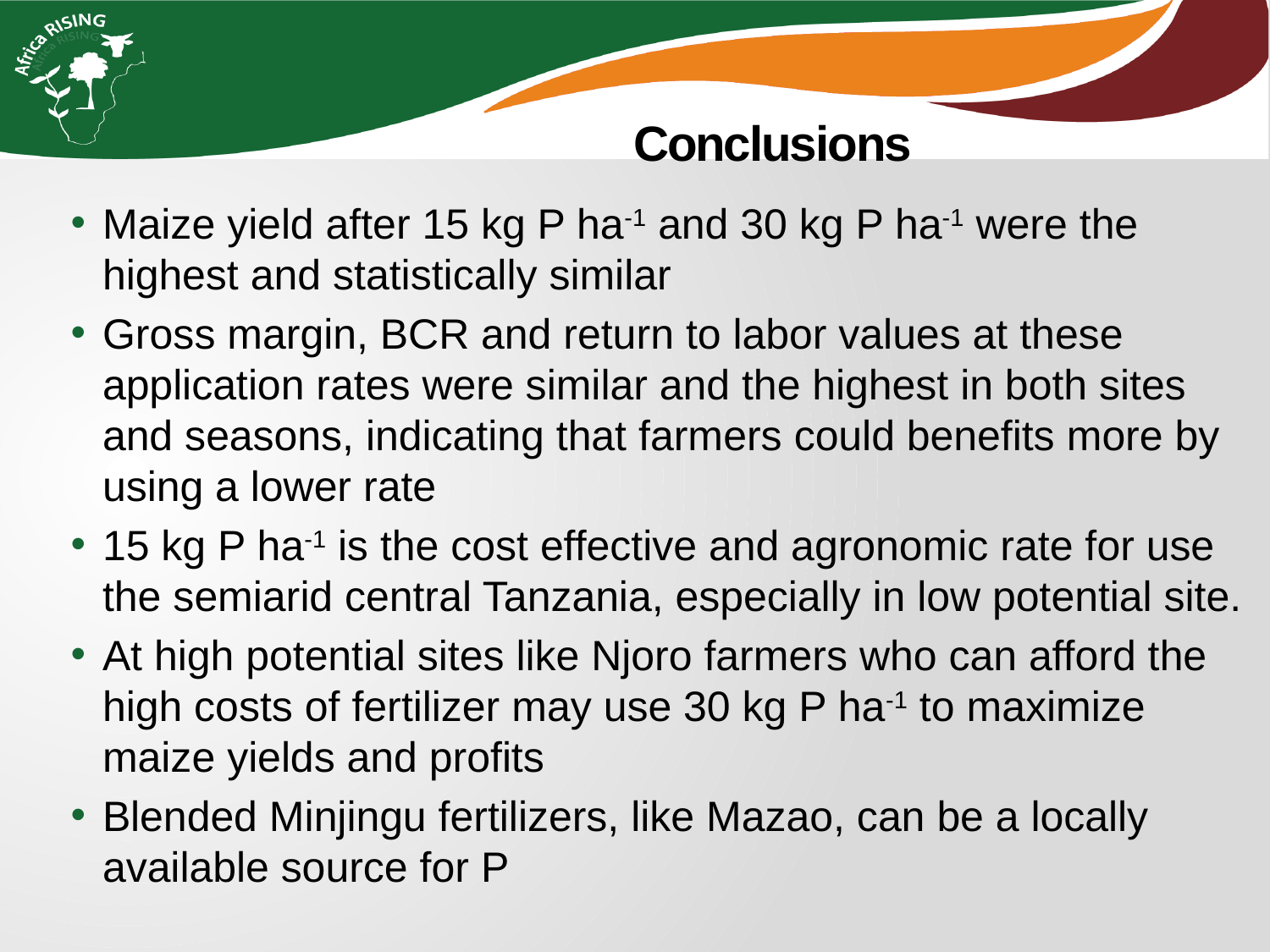

# Conclusions
Maize yield after 15 kg P ha-1 and 30 kg P ha-1 were the highest and statistically similar
Gross margin, BCR and return to labor values at these application rates were similar and the highest in both sites and seasons, indicating that farmers could benefits more by using a lower rate
15 kg P ha-1 is the cost effective and agronomic rate for use the semiarid central Tanzania, especially in low potential site.
At high potential sites like Njoro farmers who can afford the high costs of fertilizer may use 30 kg P ha-1 to maximize maize yields and profits
Blended Minjingu fertilizers, like Mazao, can be a locally available source for P